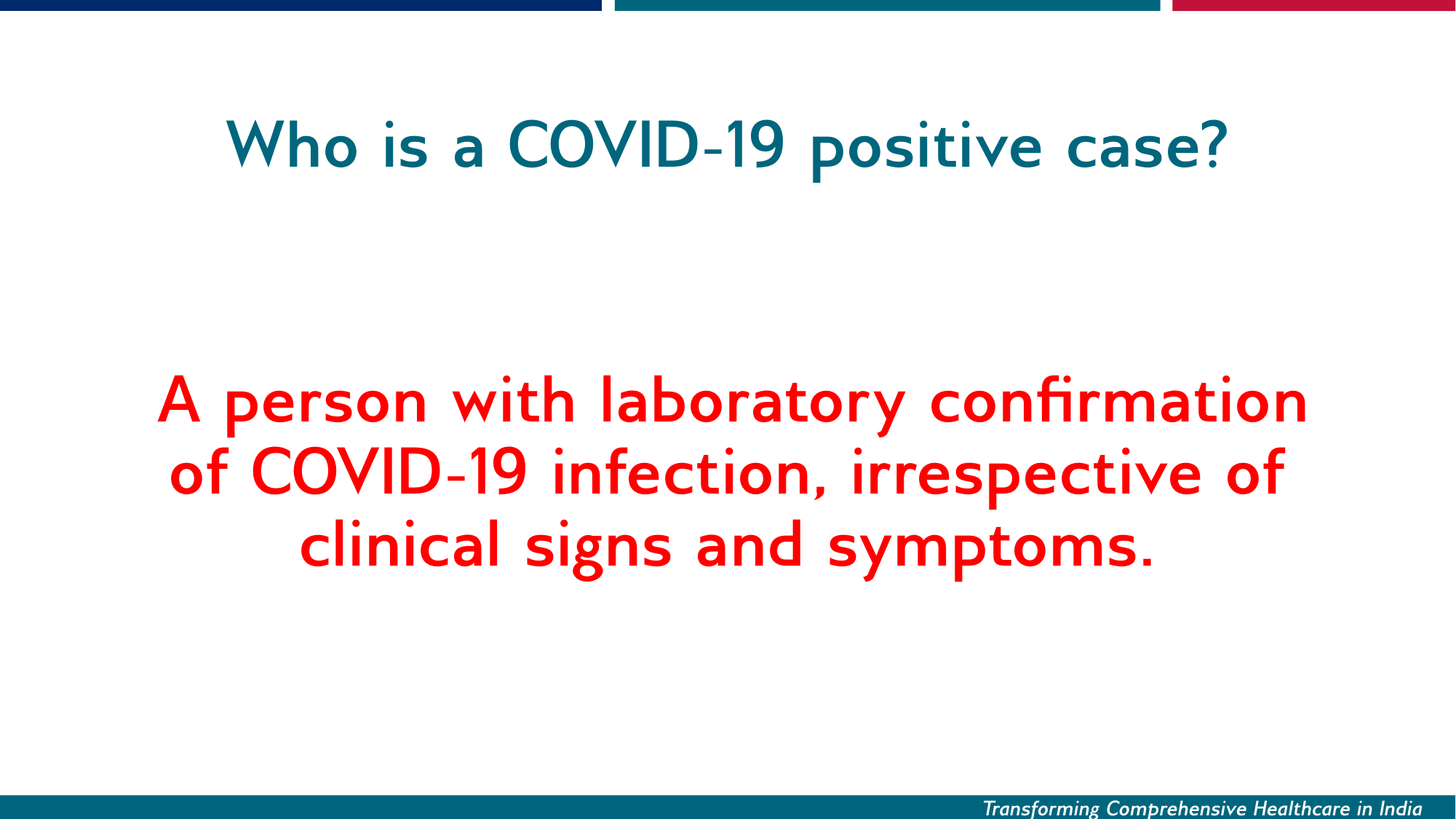

# Who is a COVID-19 positive case?

 A person with laboratory confirmation of COVID-19 infection, irrespective of clinical signs and symptoms.